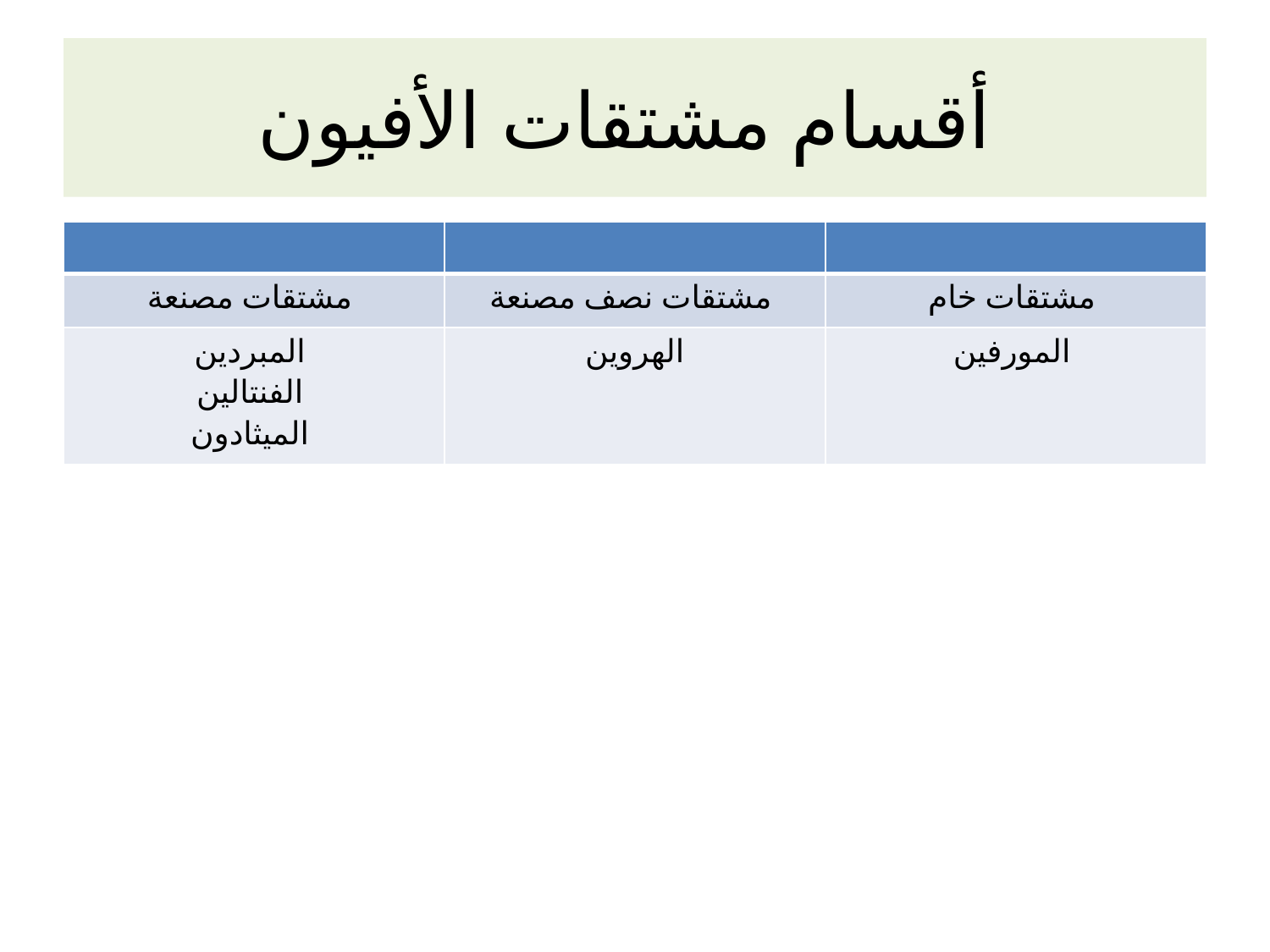

# أقسام مشتقات الأفيون
|  |  |  |
| --- | --- | --- |
| مشتقات مصنعة | مشتقات نصف مصنعة | مشتقات خام |
| المبردين الفنتالين الميثادون | الهروين | المورفين |